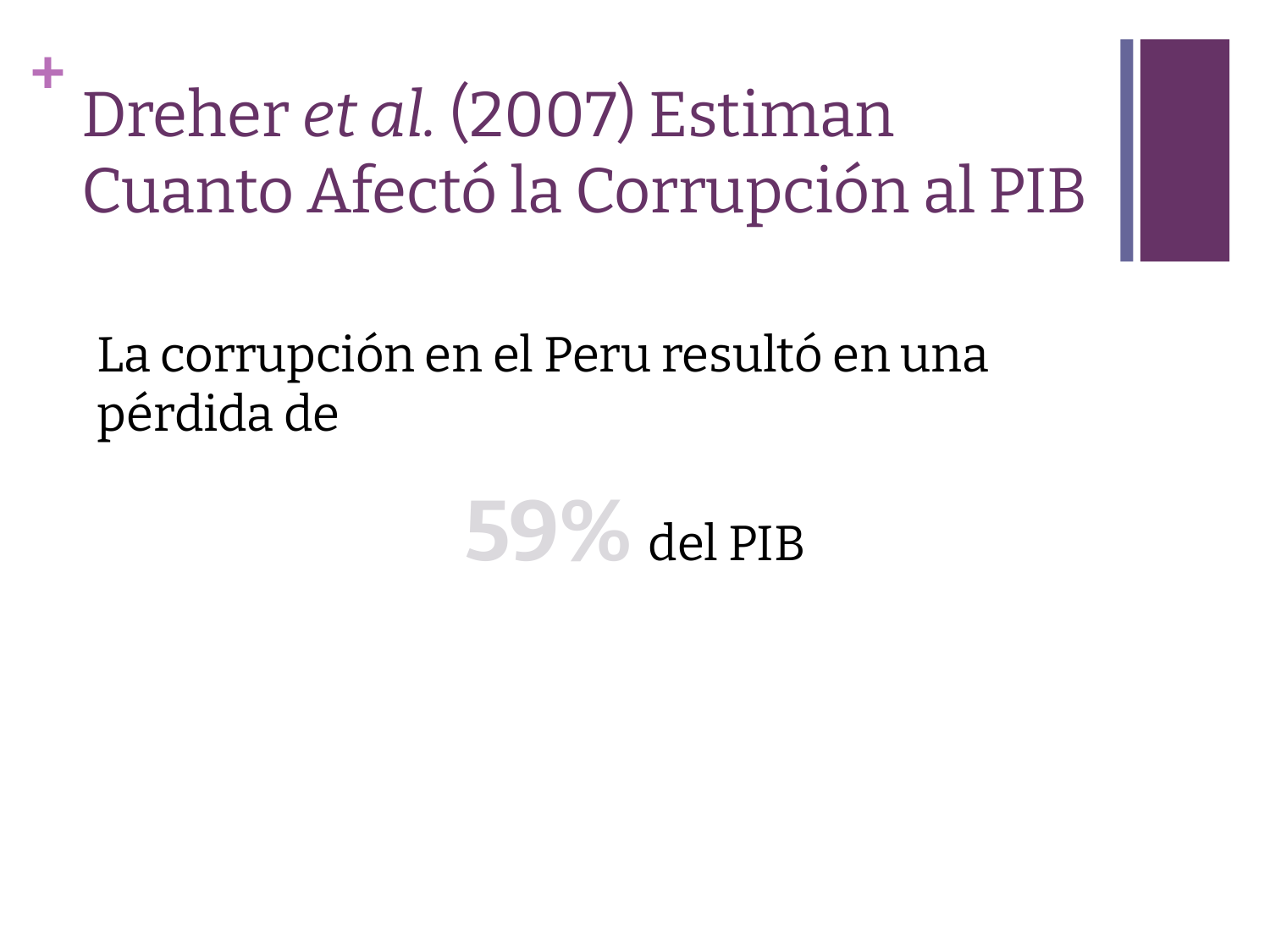

# Dreher et al. (2007) Estiman Cuanto Afectó la Corrupción al PIB

La corrupción en el Peru resultó en una pérdida de
59% del PIB